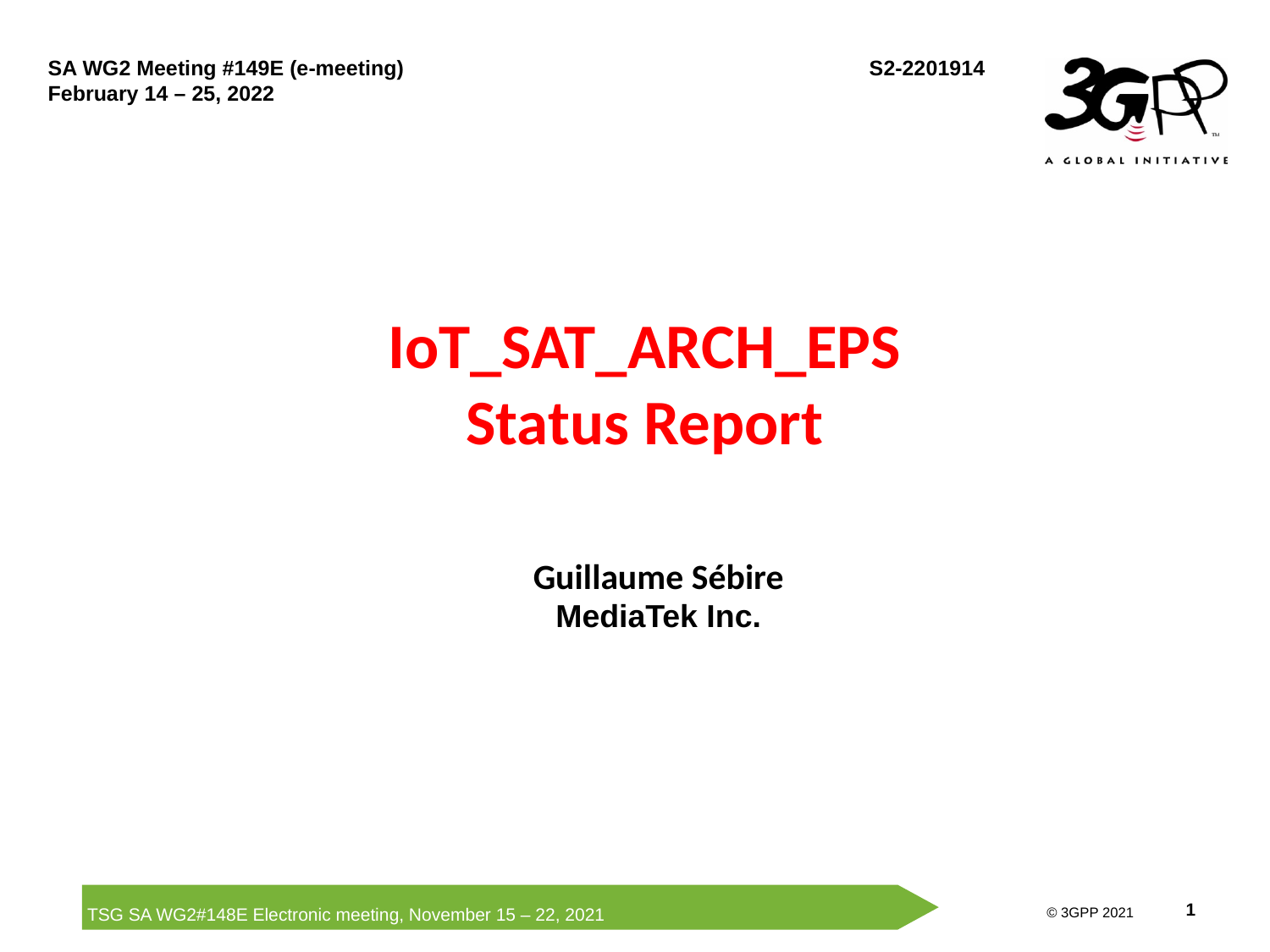

SA WG2 Meeting #149E (e-meeting)	S2-2201914
February 14 – 25, 2022
# IoT_SAT_ARCH_EPS Status Report
Guillaume Sébire
MediaTek Inc.